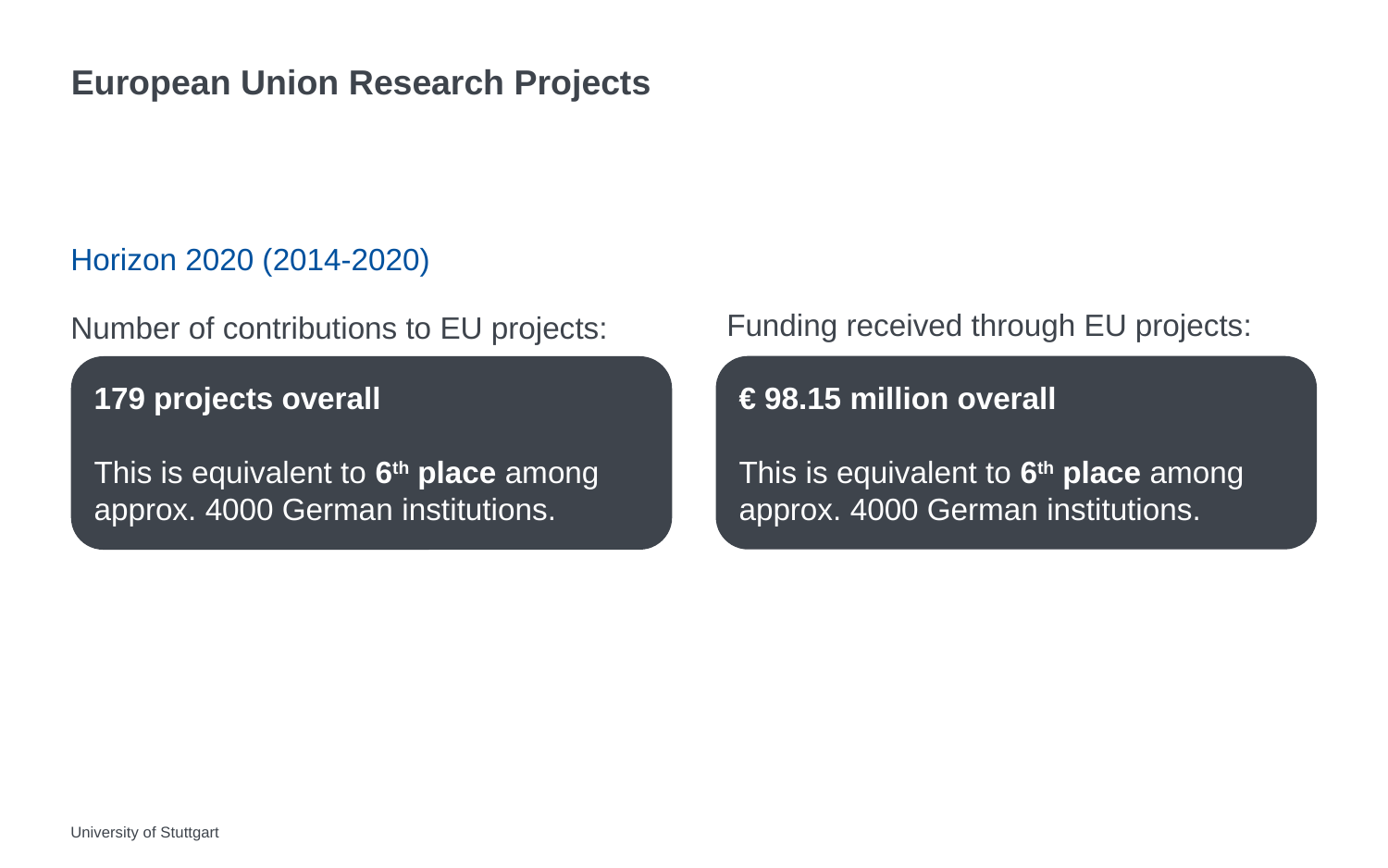

# European Union Research Projects
Horizon 2020 (2014-2020)
Funding received through EU projects:
Number of contributions to EU projects:
€ 98.15 million overall

This is equivalent to 6th place among approx. 4000 German institutions.
179 projects overall

This is equivalent to 6th place among approx. 4000 German institutions.
University of Stuttgart